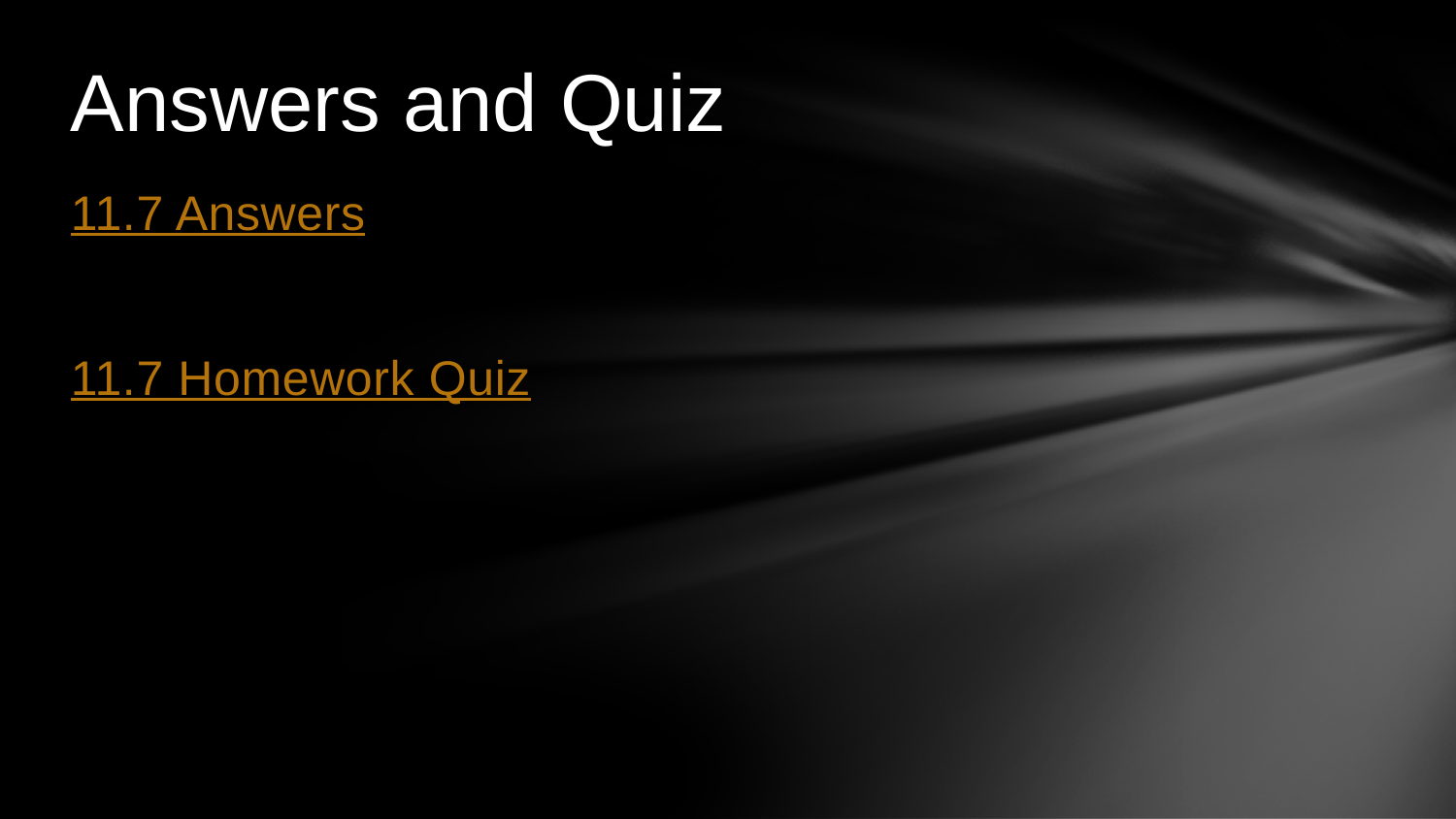

# Answers and Quiz
11.7 Answers

11.7 Homework Quiz